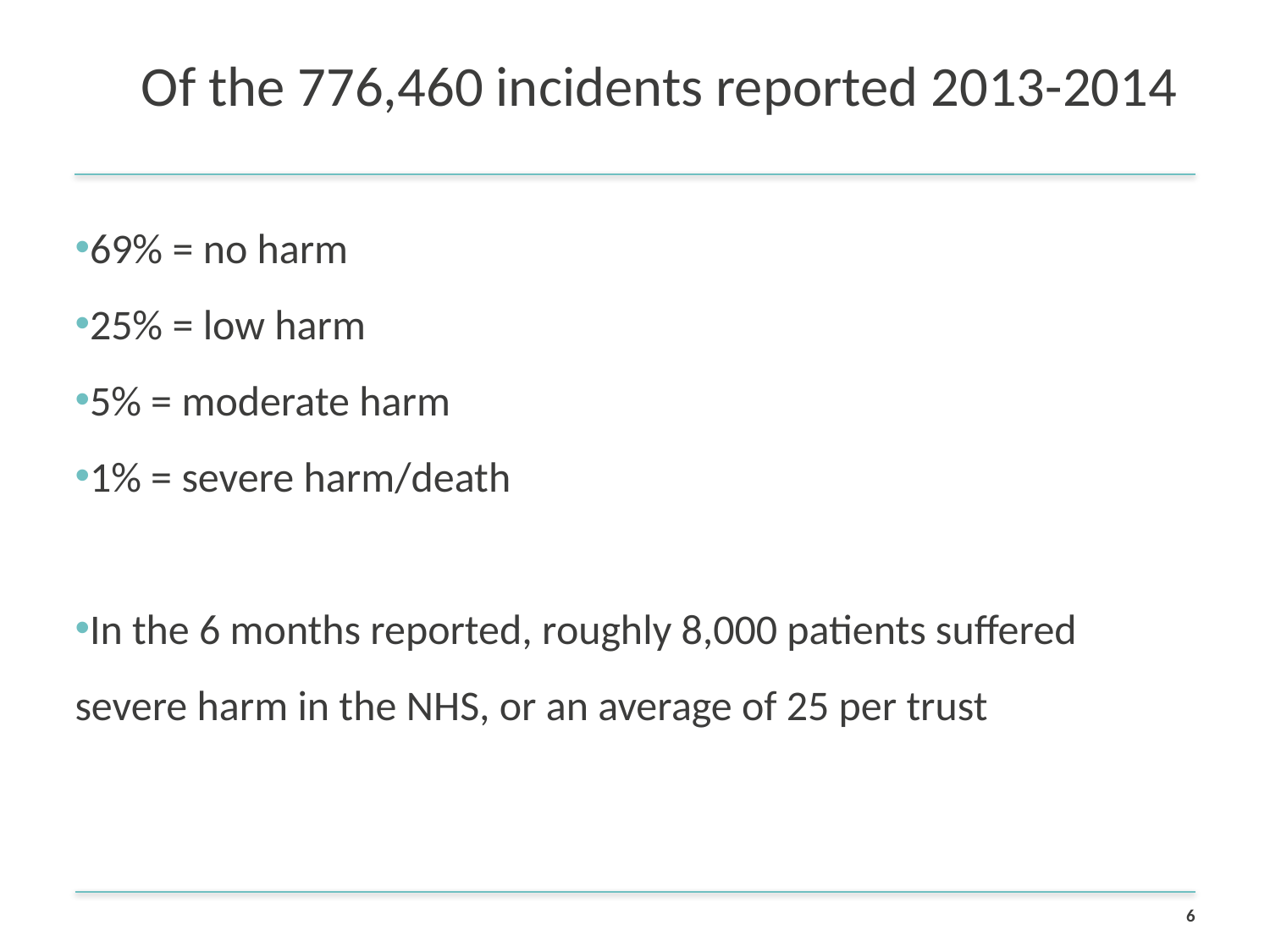

# Of the 776,460 incidents reported 2013-2014

69% = no harm
25% = low harm
5% = moderate harm
1% = severe harm/death

In the 6 months reported, roughly 8,000 patients suffered 	severe harm in the NHS, or an average of 25 per trust